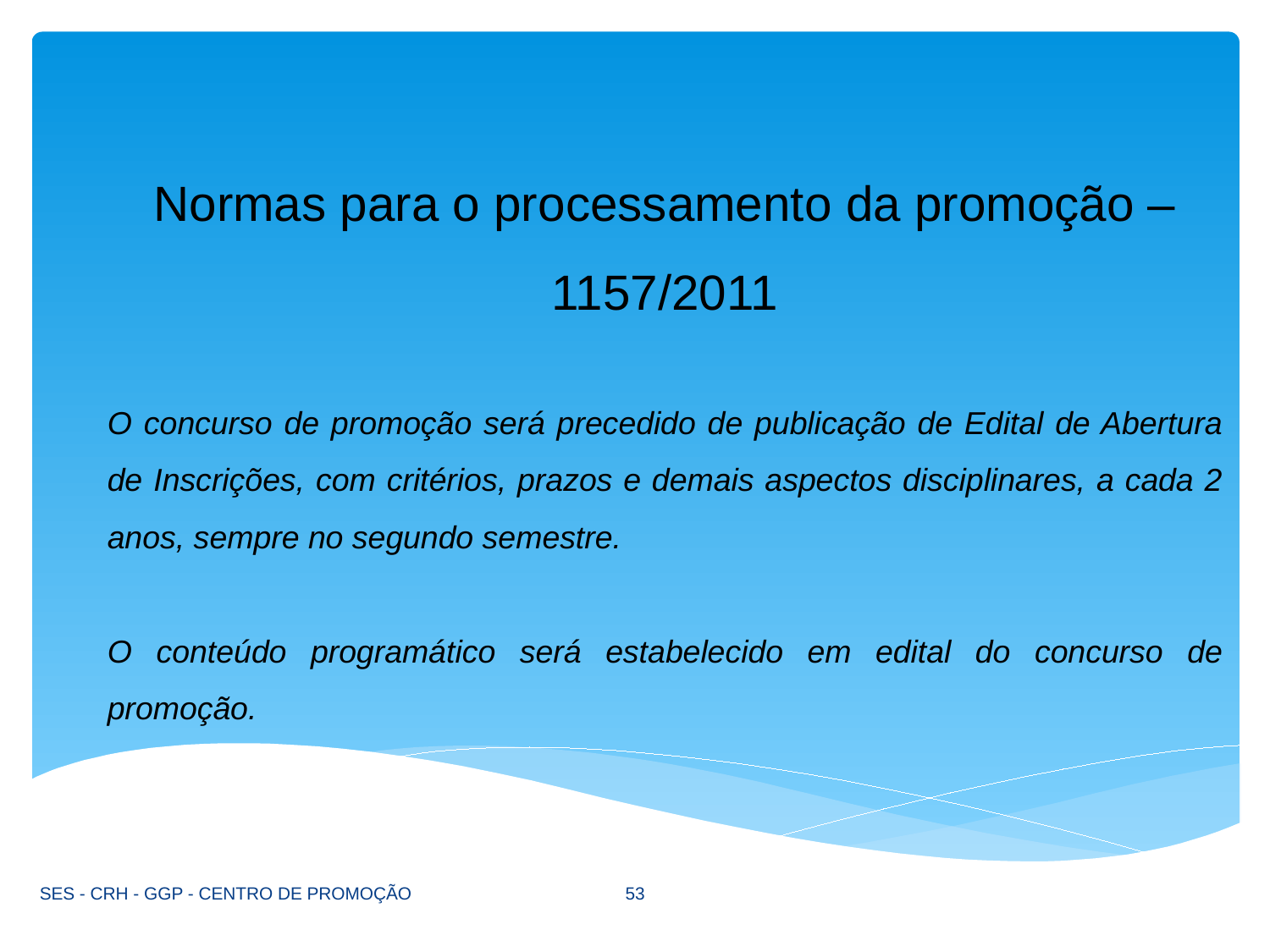

Normas para o processamento da promoção – 1157/2011

O concurso de promoção será precedido de publicação de Edital de Abertura de Inscrições, com critérios, prazos e demais aspectos disciplinares, a cada 2 anos, sempre no segundo semestre.

O conteúdo programático será estabelecido em edital do concurso de promoção.

53
SES - CRH - GGP - CENTRO DE PROMOÇÃO